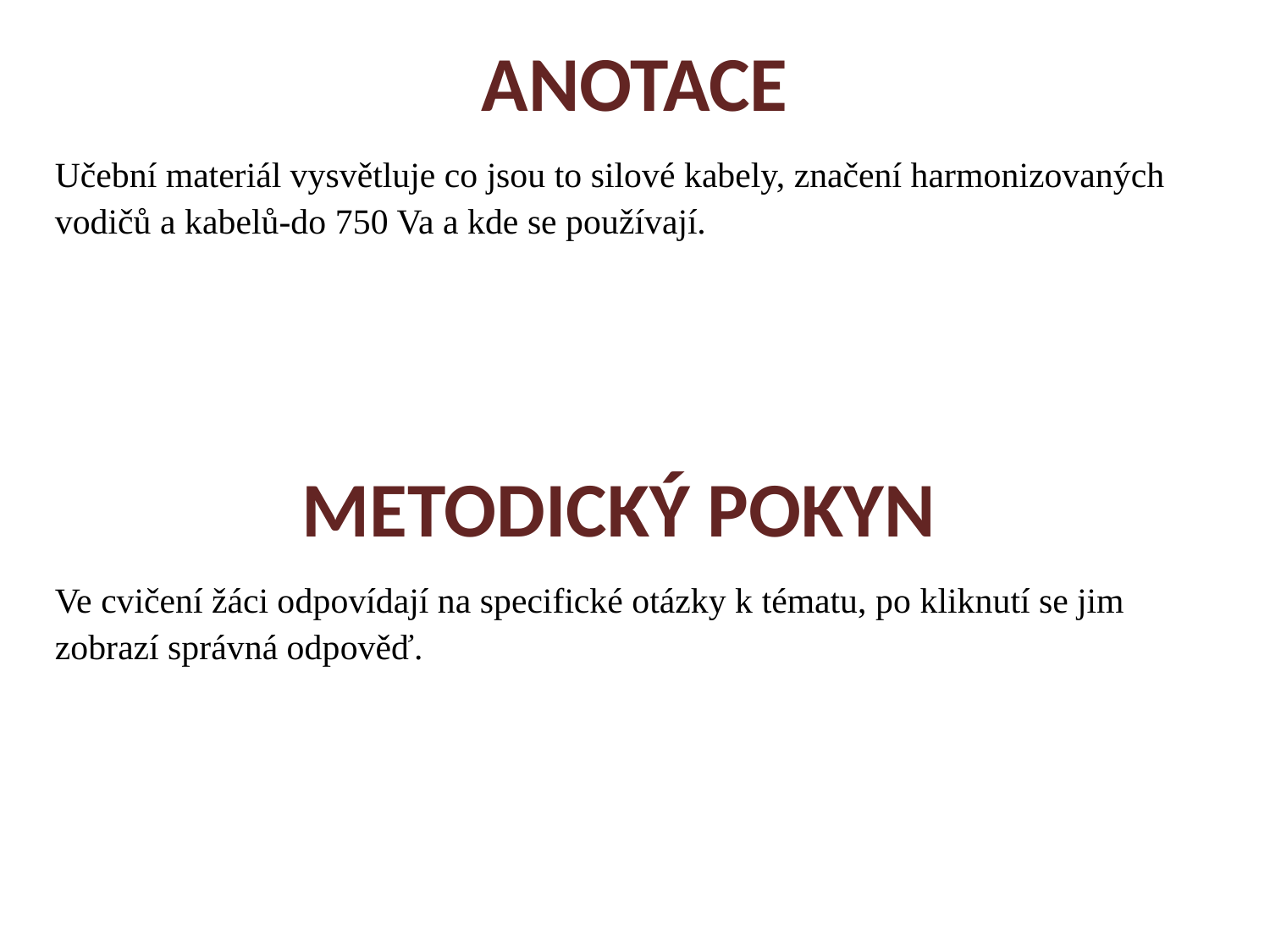

ANOTACE
Učební materiál vysvětluje co jsou to silové kabely, značení harmonizovaných vodičů a kabelů-do 750 Va a kde se používají.
METODICKÝ POKYN
Ve cvičení žáci odpovídají na specifické otázky k tématu, po kliknutí se jim zobrazí správná odpověď.